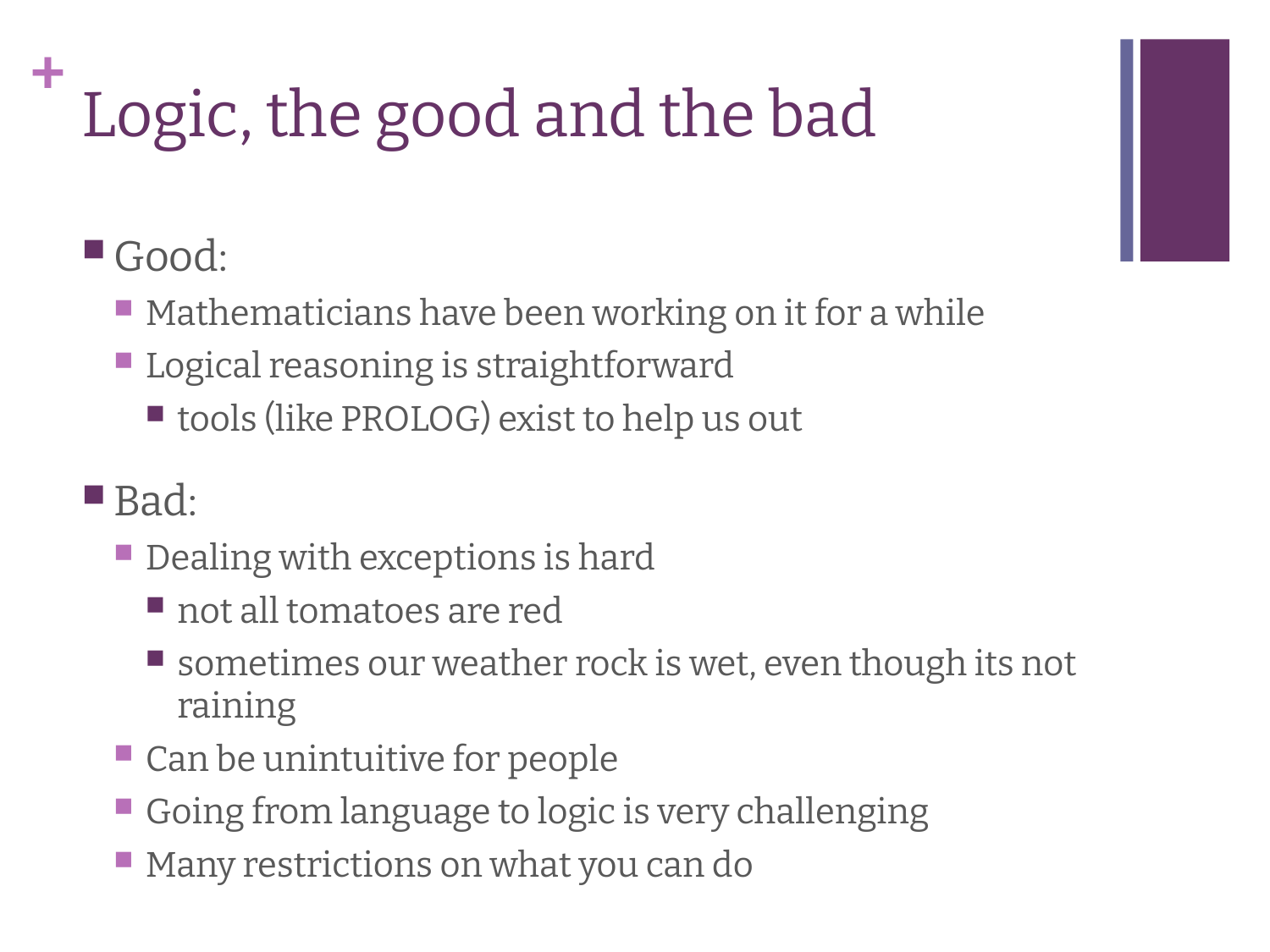

# Logic, the good and the bad
Good:
Mathematicians have been working on it for a while
Logical reasoning is straightforward
tools (like PROLOG) exist to help us out
Bad:
Dealing with exceptions is hard
not all tomatoes are red
sometimes our weather rock is wet, even though its not raining
Can be unintuitive for people
Going from language to logic is very challenging
Many restrictions on what you can do